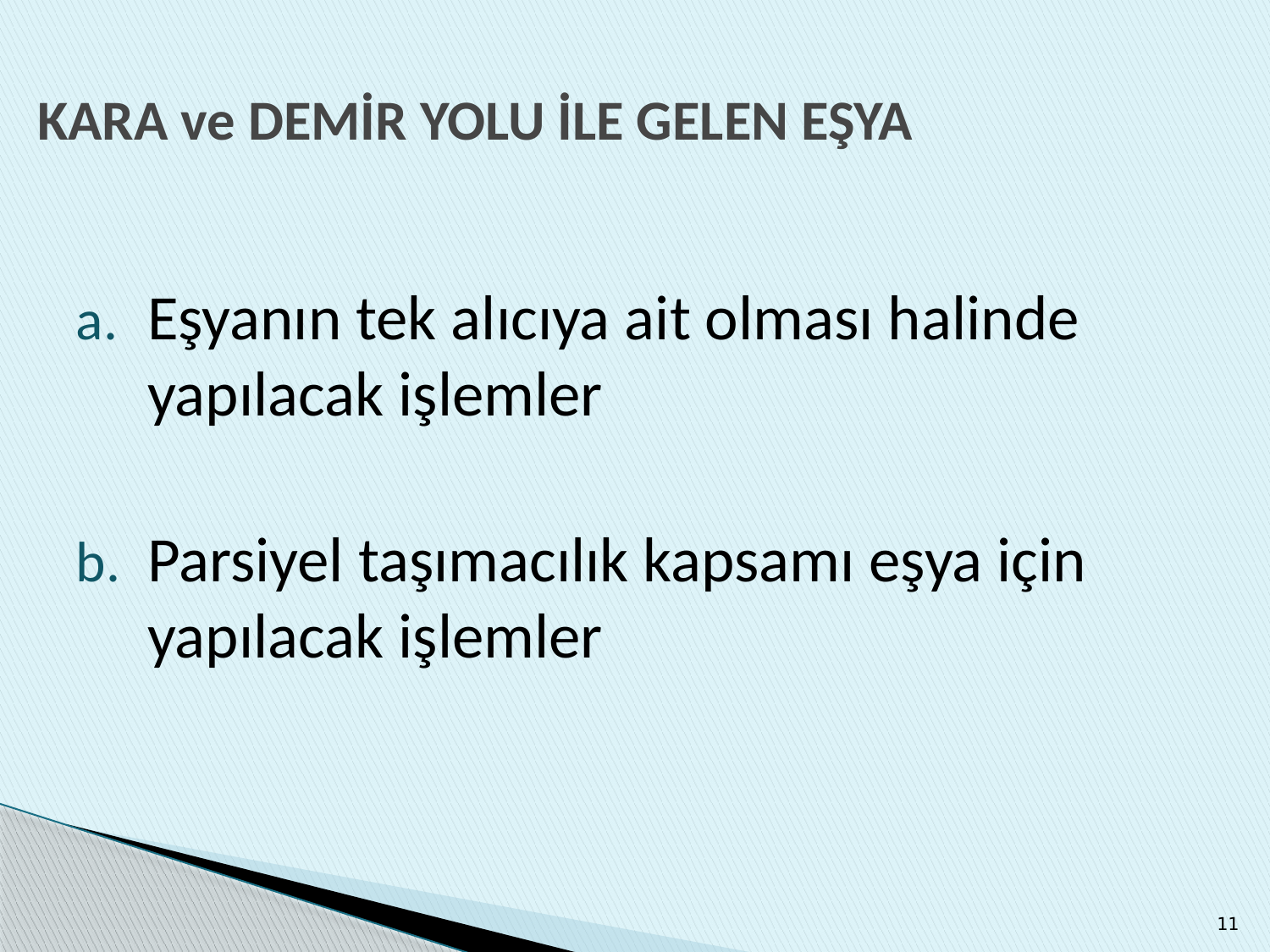

# KARA ve DEMİR YOLU İLE GELEN EŞYA

Eşyanın tek alıcıya ait olması halinde yapılacak işlemler

Parsiyel taşımacılık kapsamı eşya için yapılacak işlemler
11